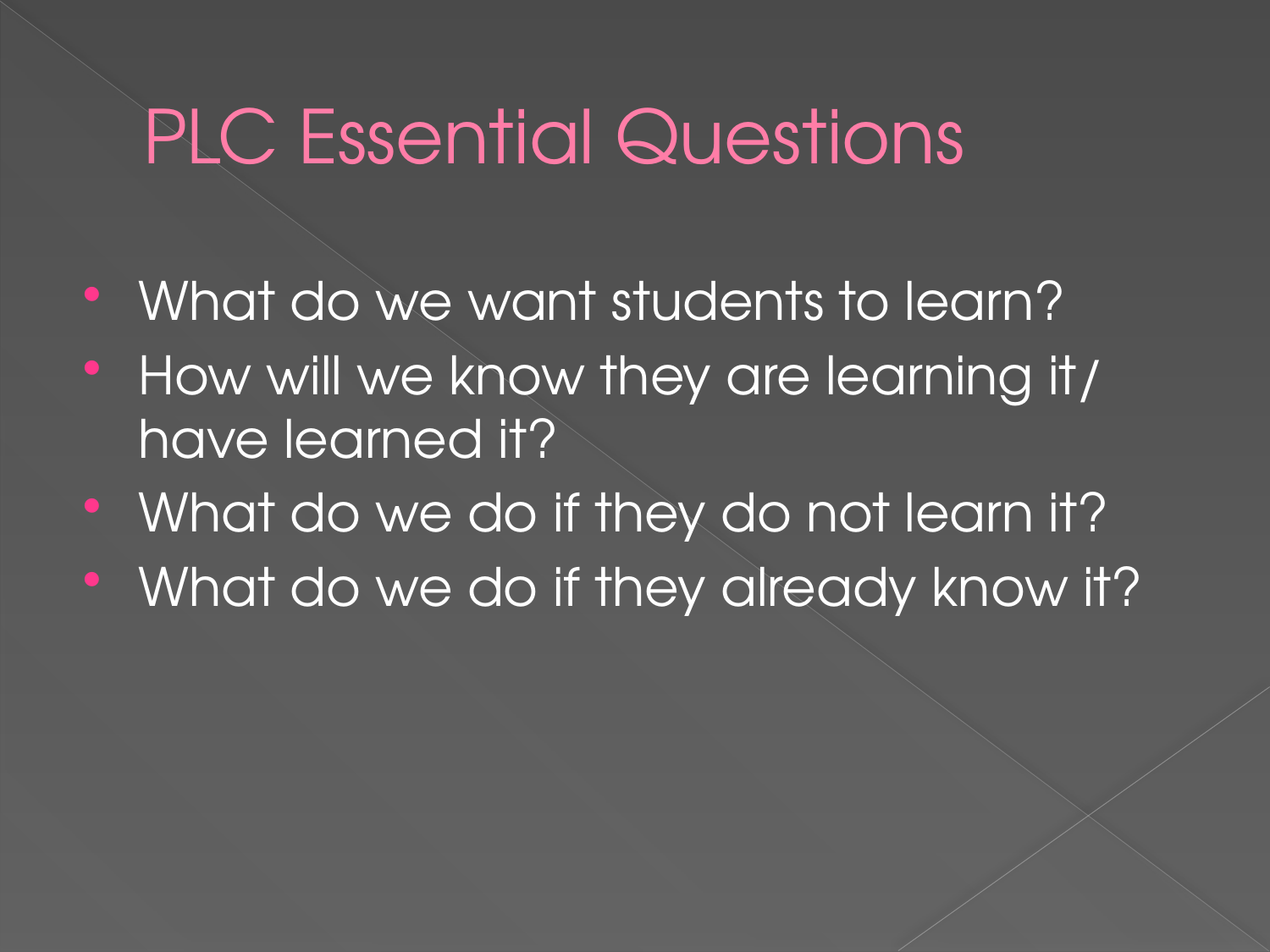

# PLC Essential Questions
What do we want students to learn?
How will we know they are learning it/ have learned it?
What do we do if they do not learn it?
What do we do if they already know it?